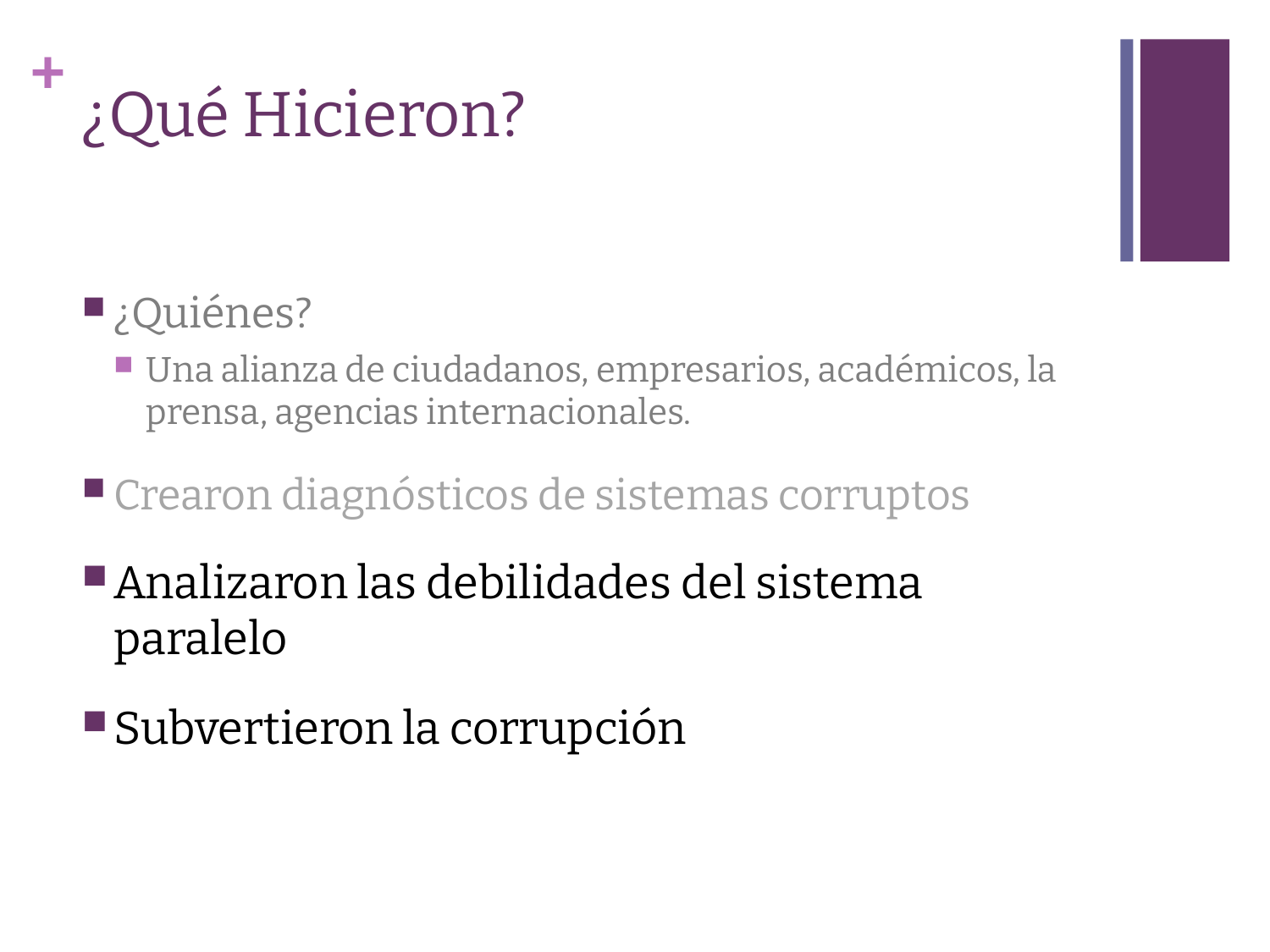

# ¿Qué Hicieron?
¿Quiénes?
Una alianza de ciudadanos, empresarios, académicos, la prensa, agencias internacionales.
Crearon diagnósticos de sistemas corruptos
Analizaron las debilidades del sistema paralelo
Subvertieron la corrupción